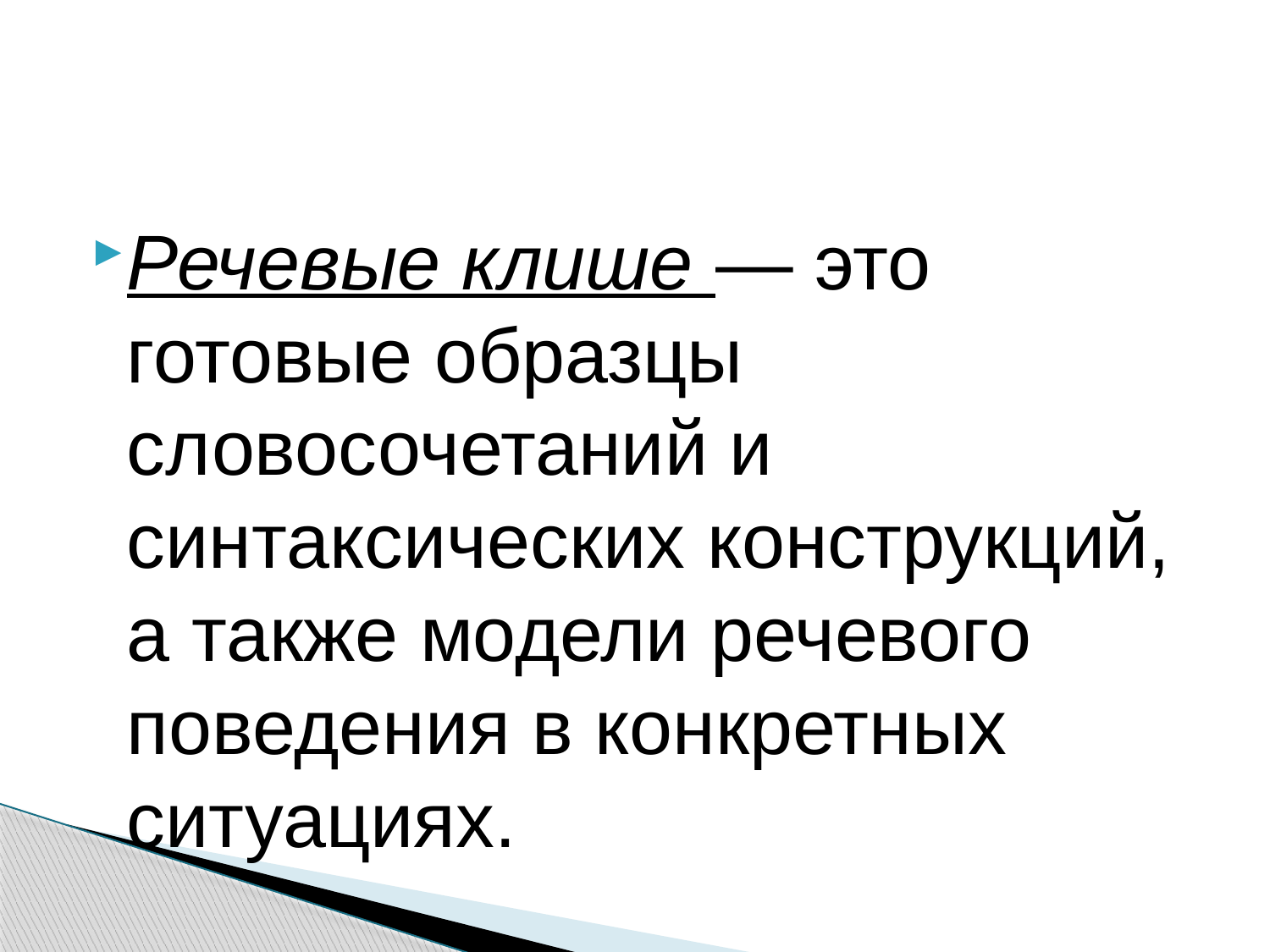

#
Речевые клише — это готовые образцы словосочетаний и синтаксических конструкций, а также модели речевого поведения в конкретных ситуациях.